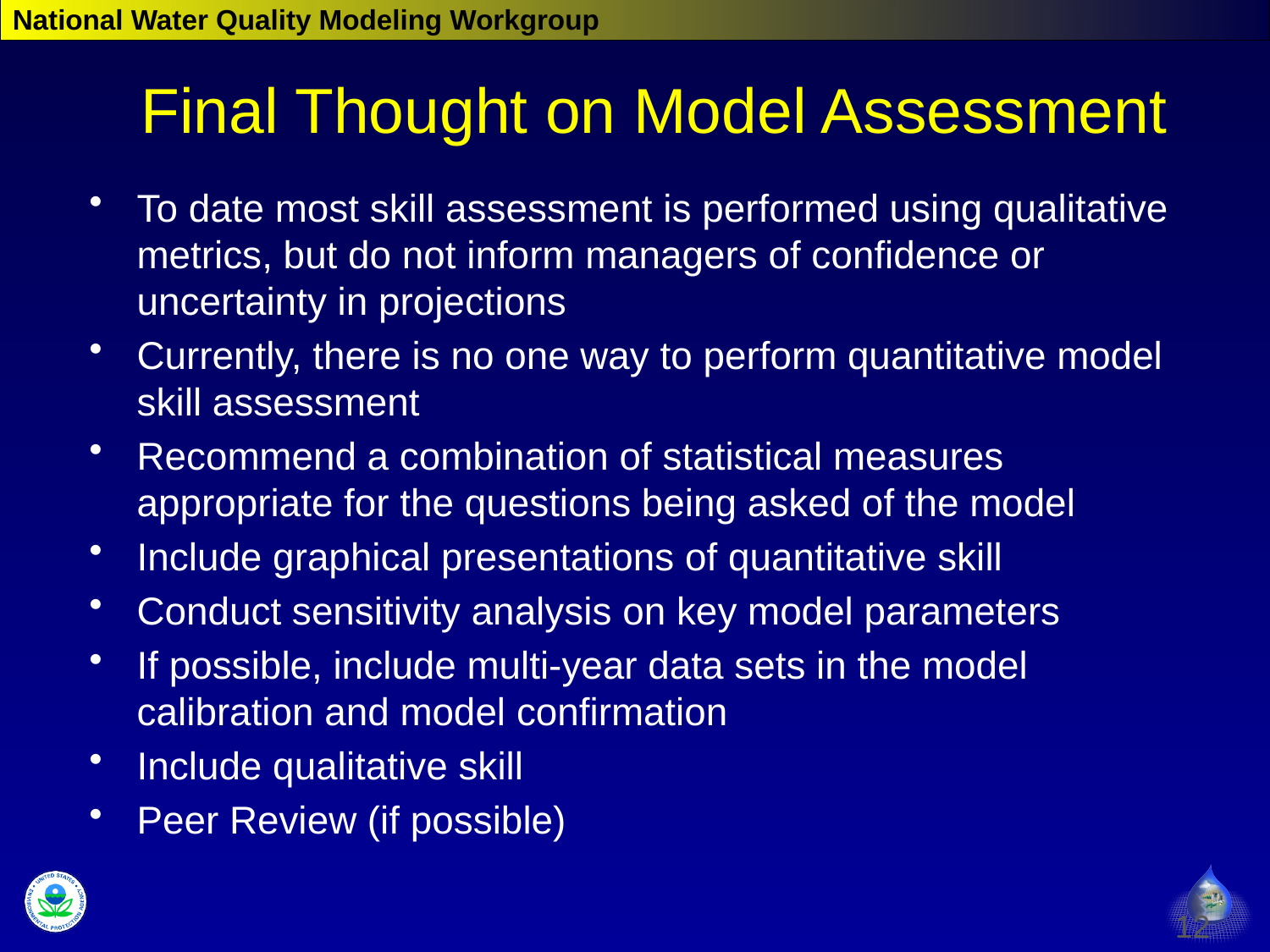

# Final Thought on Model Assessment
To date most skill assessment is performed using qualitative metrics, but do not inform managers of confidence or uncertainty in projections
Currently, there is no one way to perform quantitative model skill assessment
Recommend a combination of statistical measures appropriate for the questions being asked of the model
Include graphical presentations of quantitative skill
Conduct sensitivity analysis on key model parameters
If possible, include multi-year data sets in the model calibration and model confirmation
Include qualitative skill
Peer Review (if possible)

12